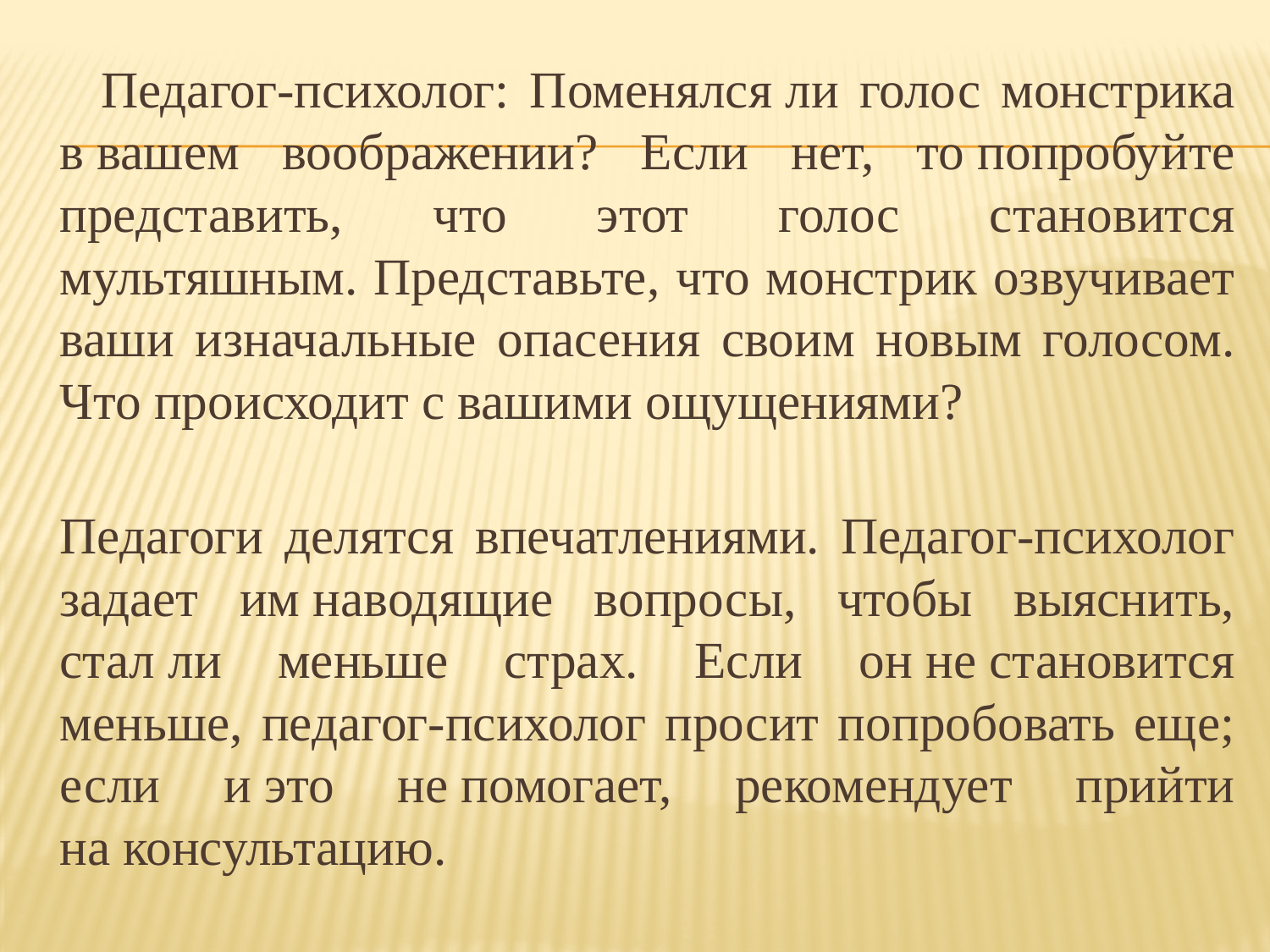

Педагог-психолог: Поменялся ли голос монстрика в вашем воображении? Если нет, то попробуйте представить, что этот голос становится мультяшным. Представьте, что монстрик озвучивает ваши изначальные опасения своим новым голосом. Что происходит с вашими ощущениями?
Педагоги делятся впечатлениями. Педагог-психолог задает им наводящие вопросы, чтобы выяснить, стал ли меньше страх. Если он не становится меньше, педагог-психолог просит попробовать еще; если и это не помогает, рекомендует прийти на консультацию.